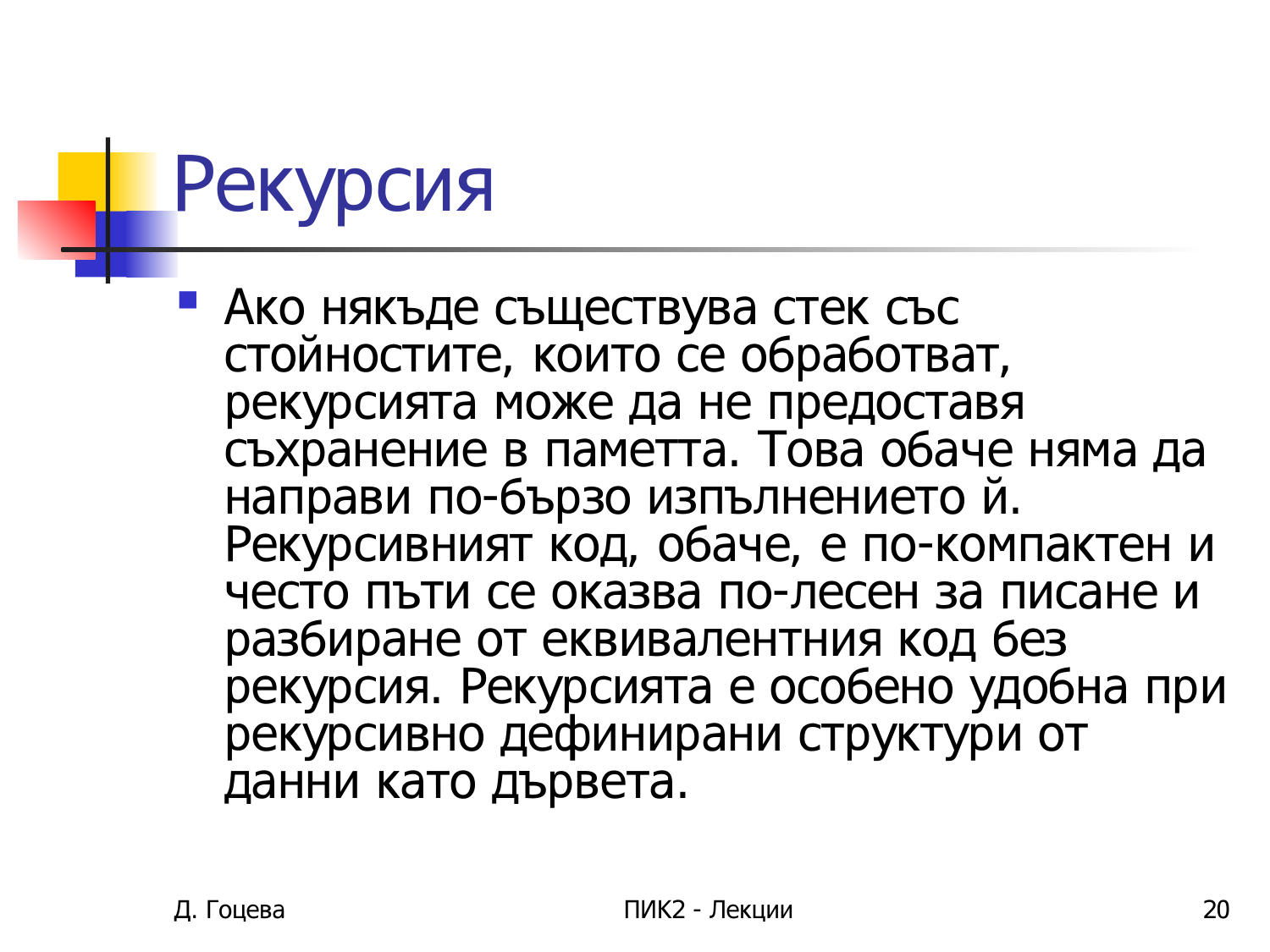

# Рекурсия
Ако някъде съществува стек със стойностите, които се обработват, рекурсията може да не предоставя съхранение в паметта. Това обаче няма да направи по-бързо изпълнението й. Рекурсивният код, обаче, е по-компактен и често пъти се оказва по-лесен за писане и разбиране от еквивалентния код без рекурсия. Рекурсията е особено удобна при рекурсивно дефинирани структури от данни като дървета.
Д. Гоцева
ПИК2 - Лекции
20